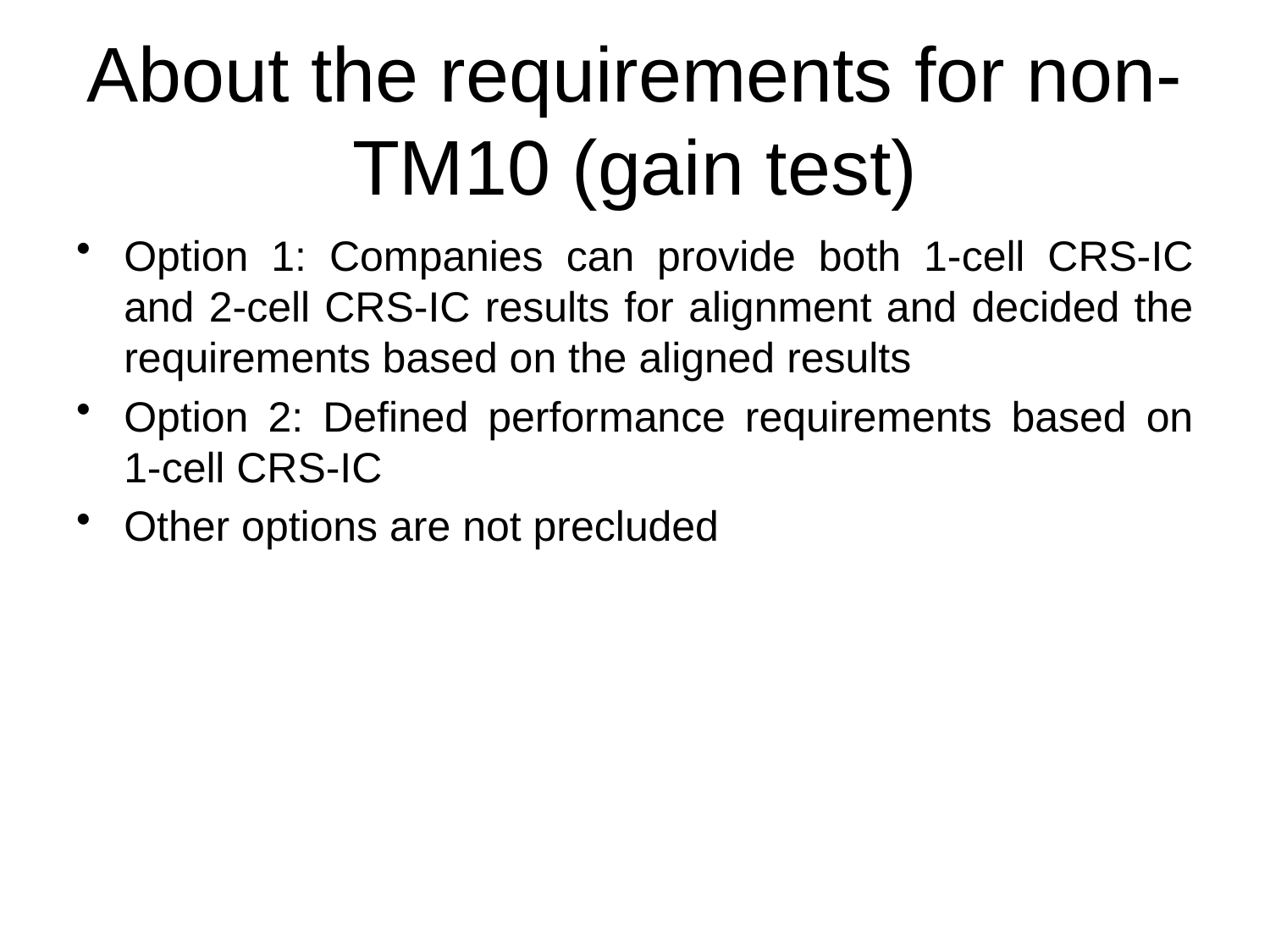

# About the requirements for non-TM10 (gain test)
Option 1: Companies can provide both 1-cell CRS-IC and 2-cell CRS-IC results for alignment and decided the requirements based on the aligned results
Option 2: Defined performance requirements based on 1-cell CRS-IC
Other options are not precluded